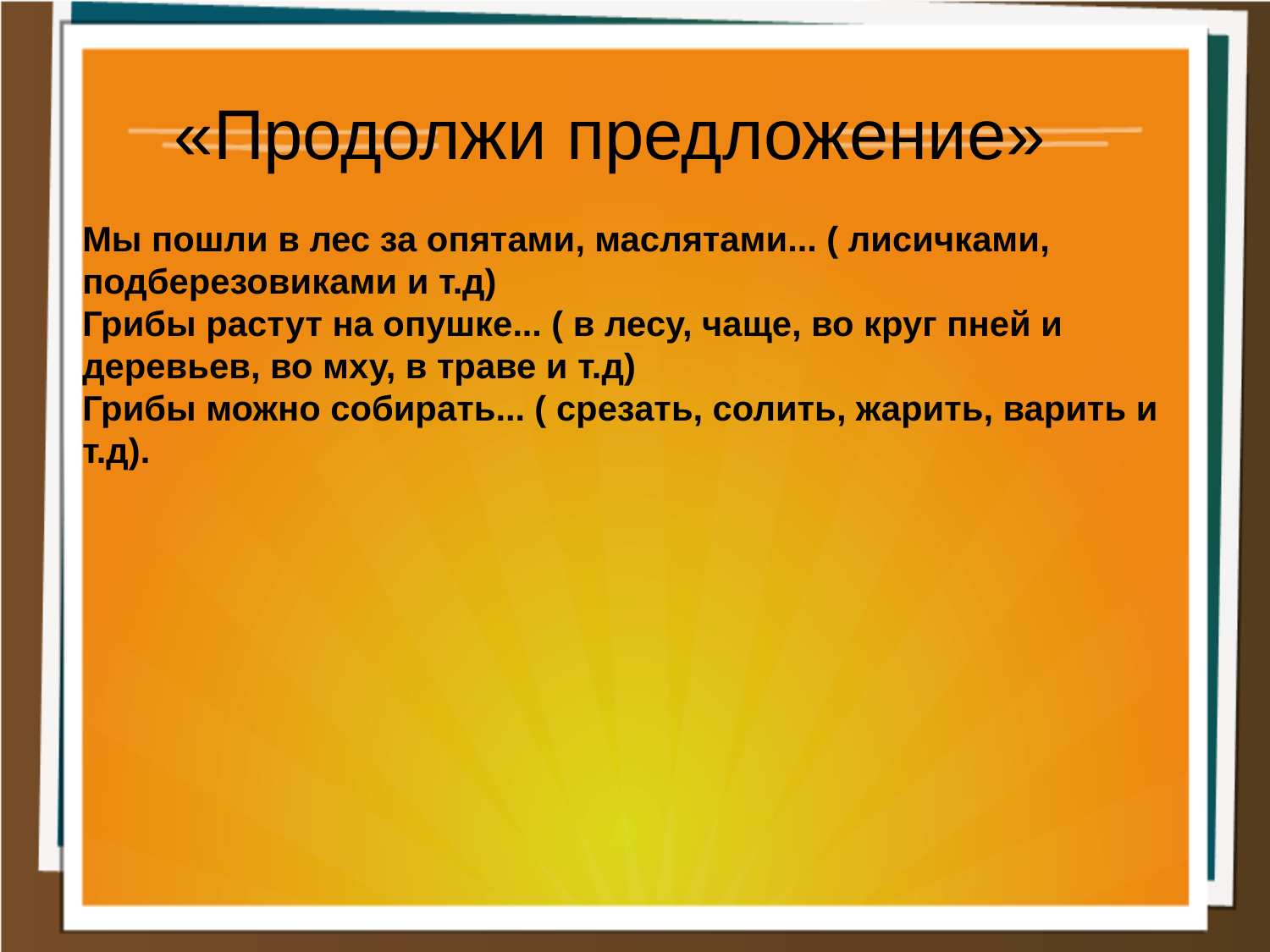

«Продолжи предложение»
Мы пошли в лес за опятами, маслятами... ( лисичками, подберезовиками и т.д)
Грибы растут на опушке... ( в лесу, чаще, во круг пней и деревьев, во мху, в траве и т.д)
Грибы можно собирать... ( срезать, солить, жарить, варить и т.д).